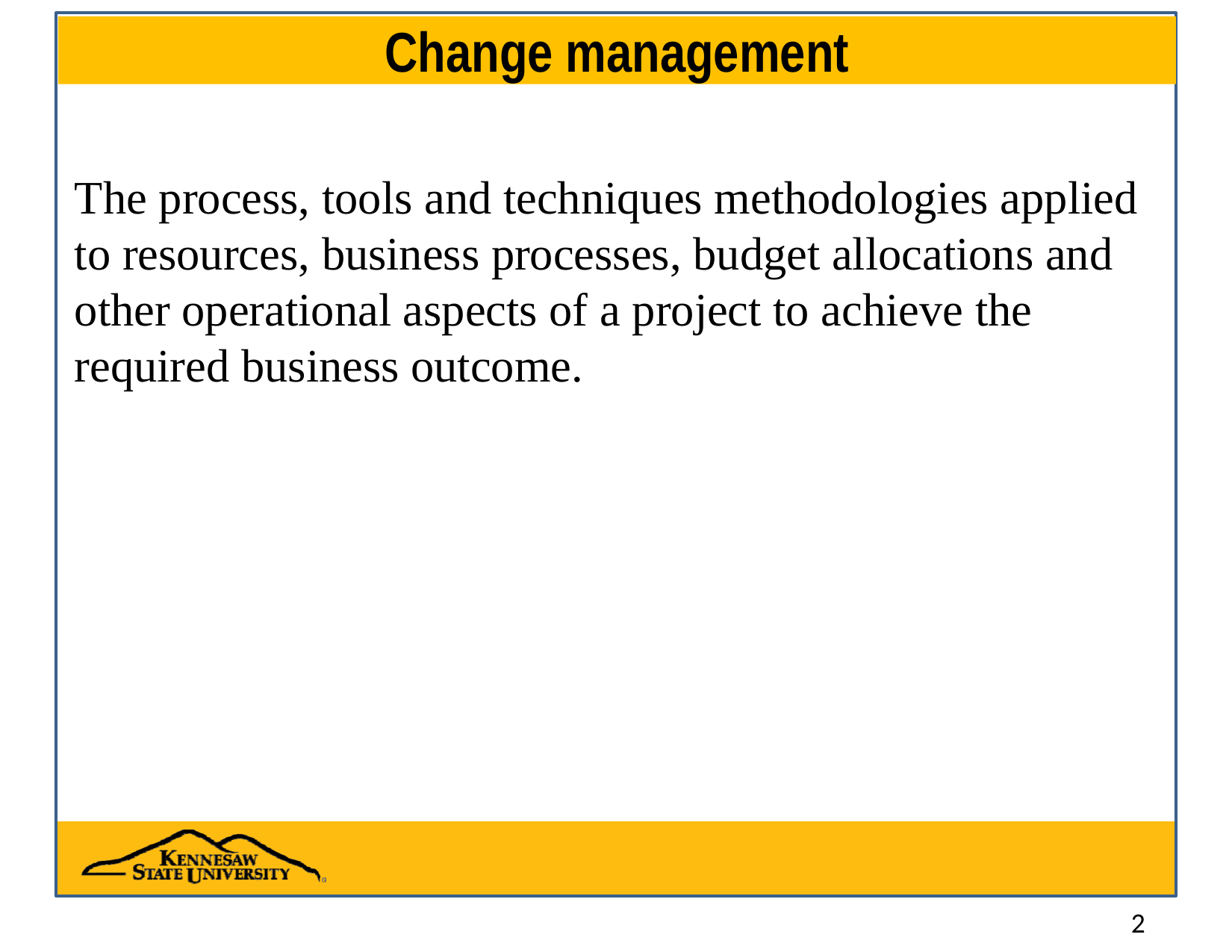

# Change management
The process, tools and techniques methodologies applied to resources, business processes, budget allocations and other operational aspects of a project to achieve the required business outcome.